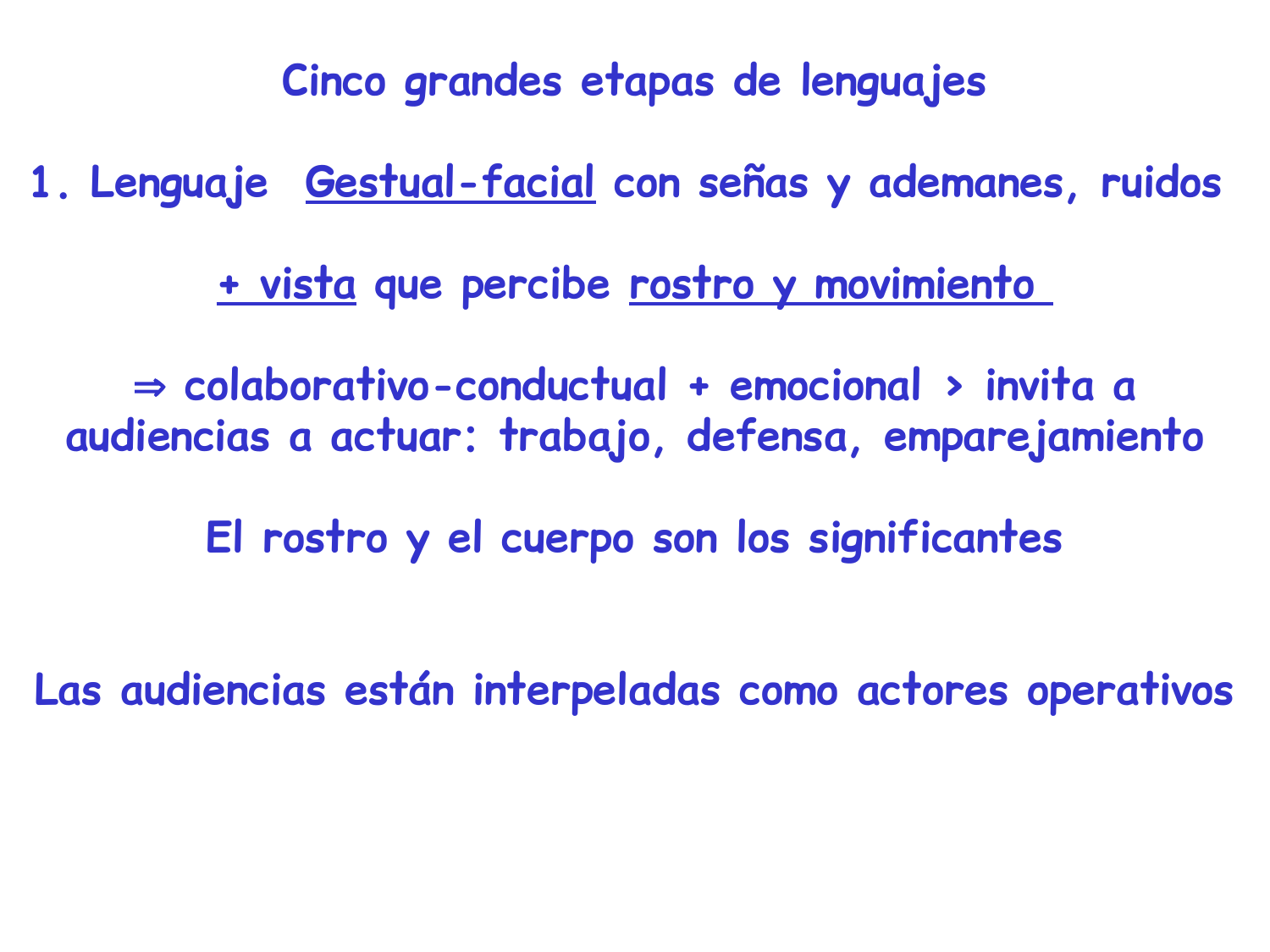

Cinco grandes etapas de lenguajes

1. Lenguaje  Gestual-facial con señas y ademanes, ruidos

+ vista que percibe rostro y movimiento

⇒ colaborativo-conductual + emocional > invita a audiencias a actuar: trabajo, defensa, emparejamiento

El rostro y el cuerpo son los significantes

Las audiencias están interpeladas como actores operativos